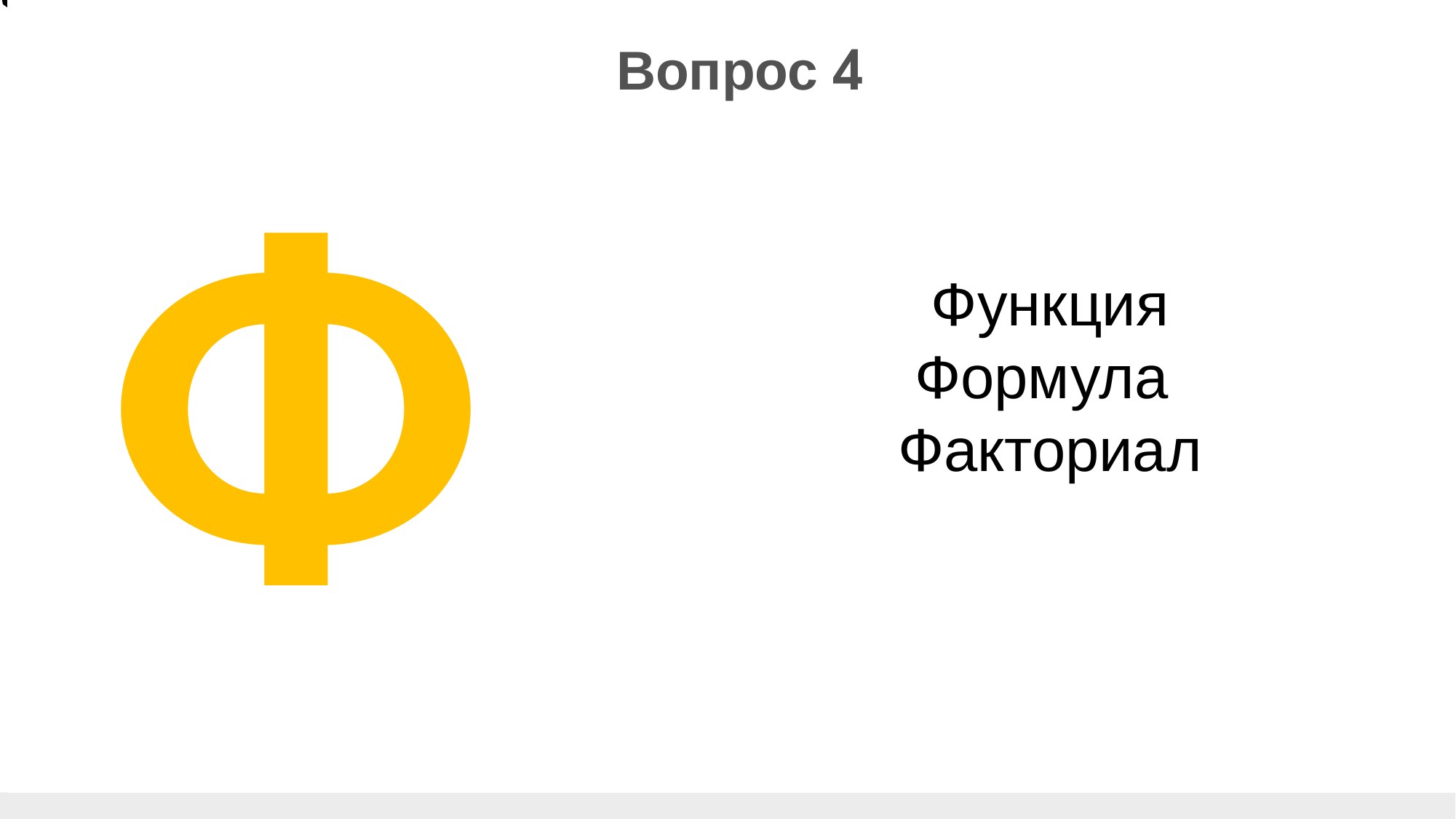

м
Вопрос 4
Ф

Функция
Формула
Факториал